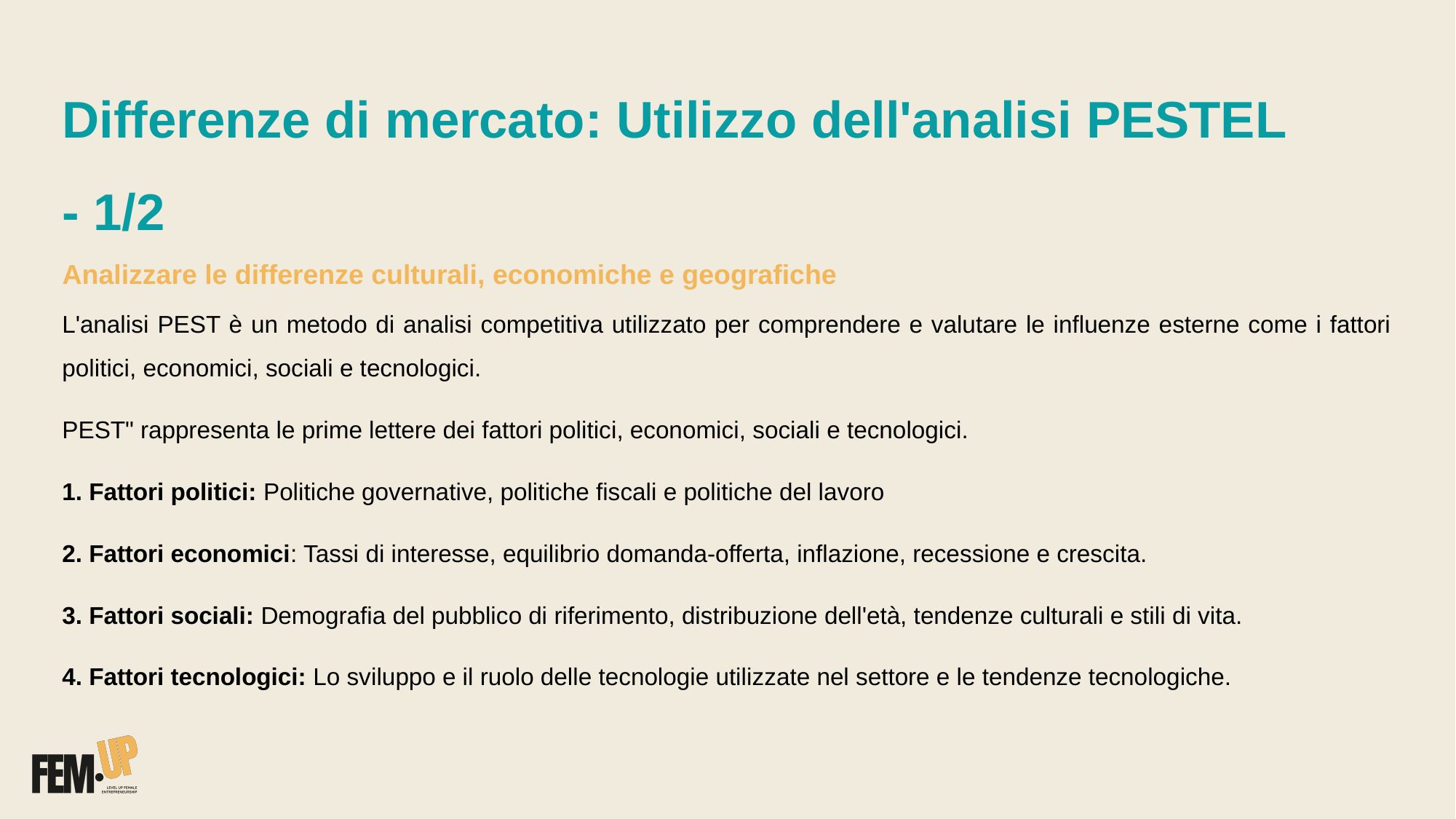

Differenze di mercato: Utilizzo dell'analisi PESTEL - 1/2
Analizzare le differenze culturali, economiche e geografiche
L'analisi PEST è un metodo di analisi competitiva utilizzato per comprendere e valutare le influenze esterne come i fattori politici, economici, sociali e tecnologici.
PEST" rappresenta le prime lettere dei fattori politici, economici, sociali e tecnologici.
1. Fattori politici: Politiche governative, politiche fiscali e politiche del lavoro
2. Fattori economici: Tassi di interesse, equilibrio domanda-offerta, inflazione, recessione e crescita.
3. Fattori sociali: Demografia del pubblico di riferimento, distribuzione dell'età, tendenze culturali e stili di vita.
4. Fattori tecnologici: Lo sviluppo e il ruolo delle tecnologie utilizzate nel settore e le tendenze tecnologiche.